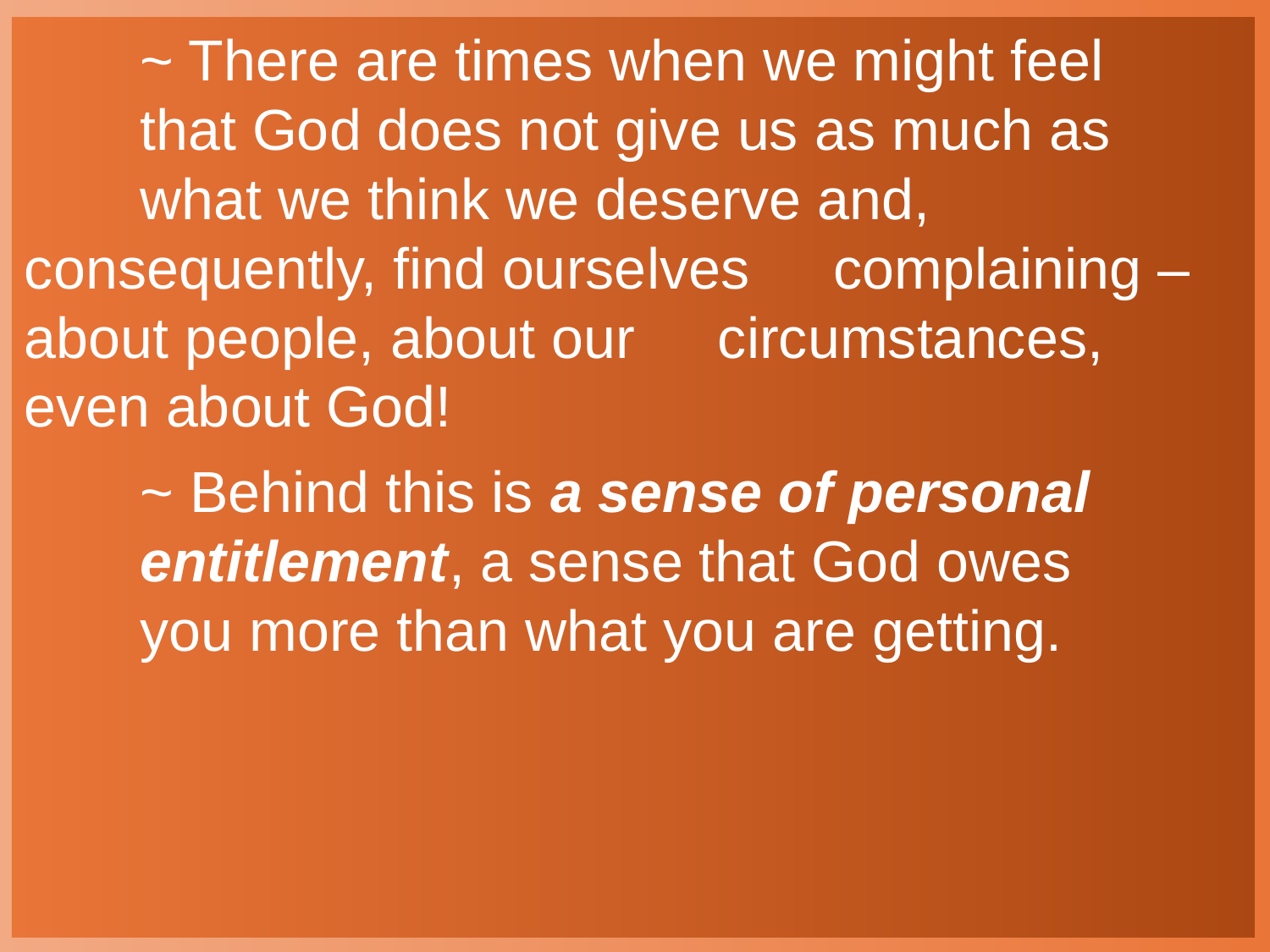

~ There are times when we might feel 					that God does not give us as much as 					what we think we deserve and, 						consequently, find ourselves 							complaining – about people, about our 					circumstances, even about God!
		~ Behind this is a sense of personal 						entitlement, a sense that God owes 					you more than what you are getting.